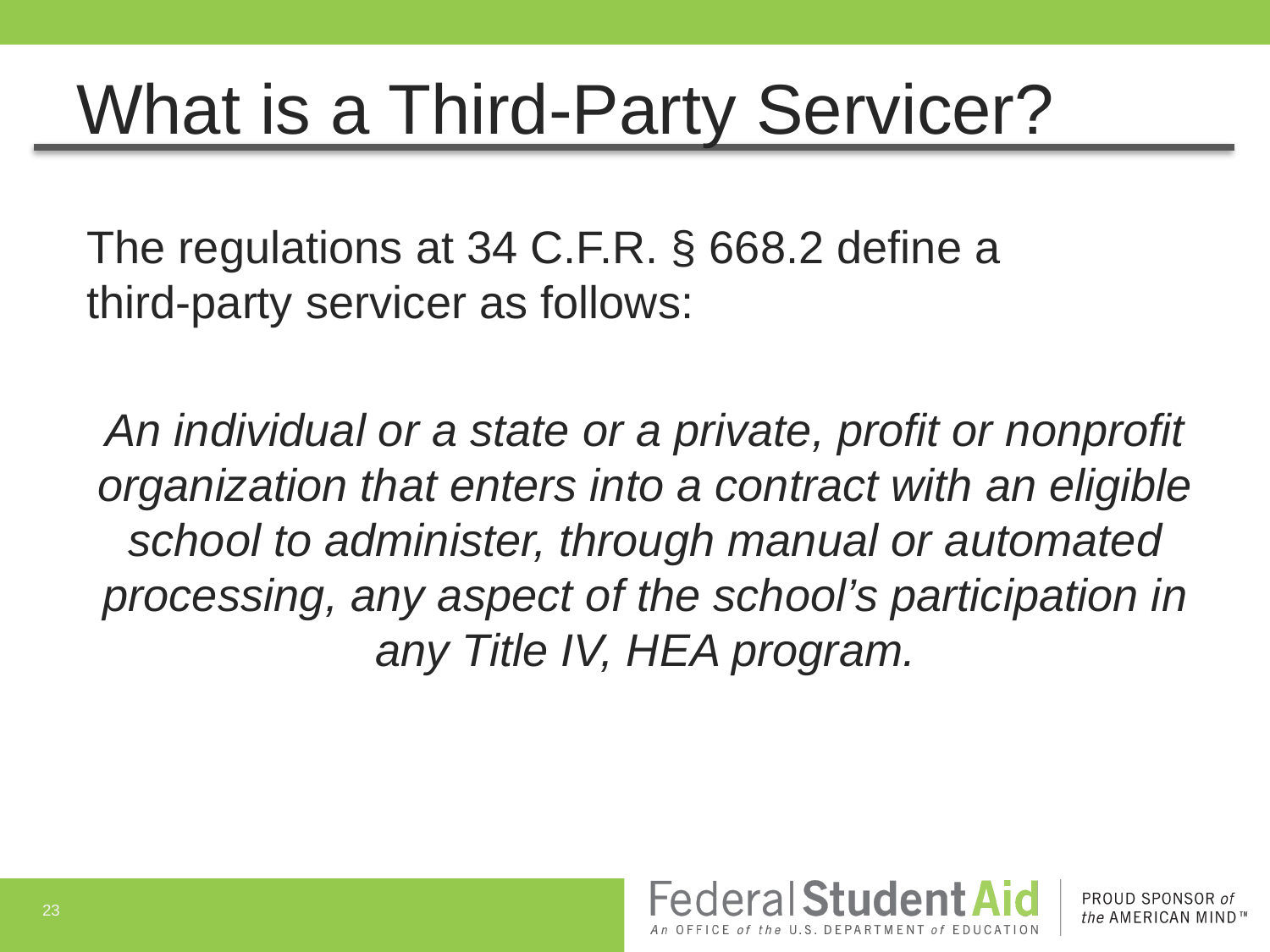

# What is a Third-Party Servicer?
The regulations at 34 C.F.R. § 668.2 define a
third-party servicer as follows:

An individual or a state or a private, profit or nonprofit organization that enters into a contract with an eligible school to administer, through manual or automated processing, any aspect of the school’s participation in any Title IV, HEA program.
23